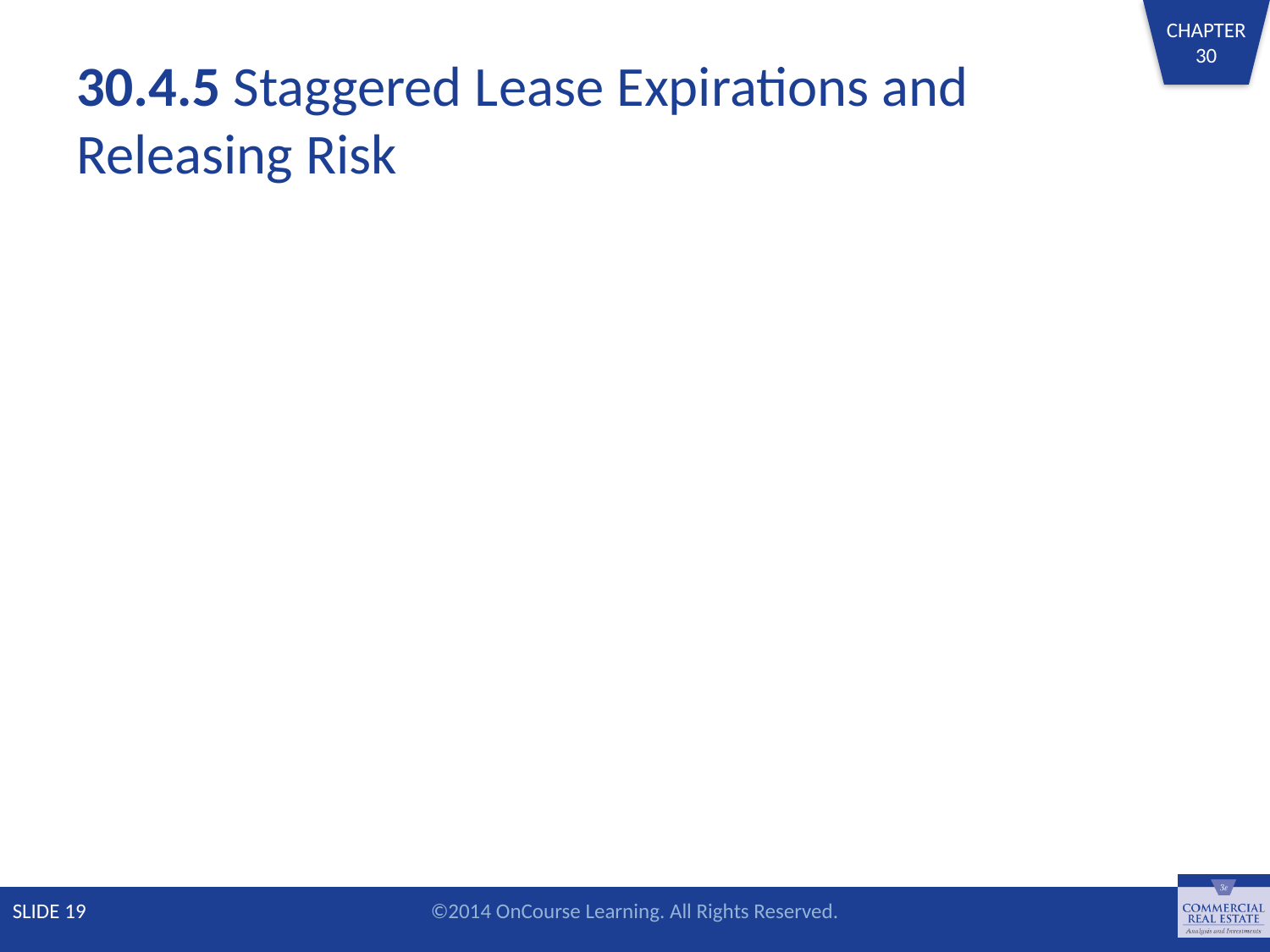

# 30.4.5 Staggered Lease Expirations and Releasing Risk

SLIDE 19